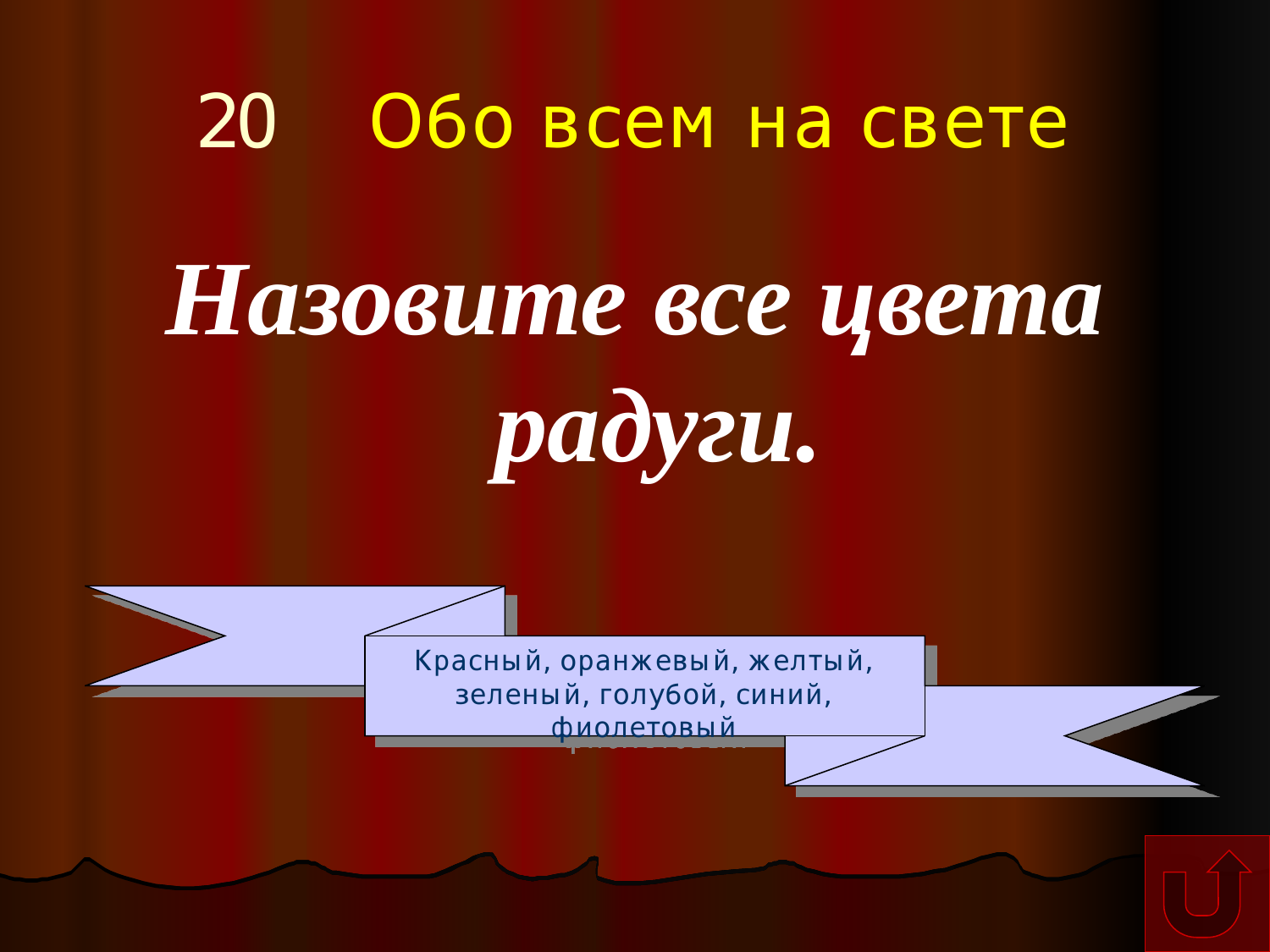

# 20    Обо всем на свете
Назовите все цвета радуги.
Красный, оранжевый, желтый, зеленый, голубой, синий, фиолетовый